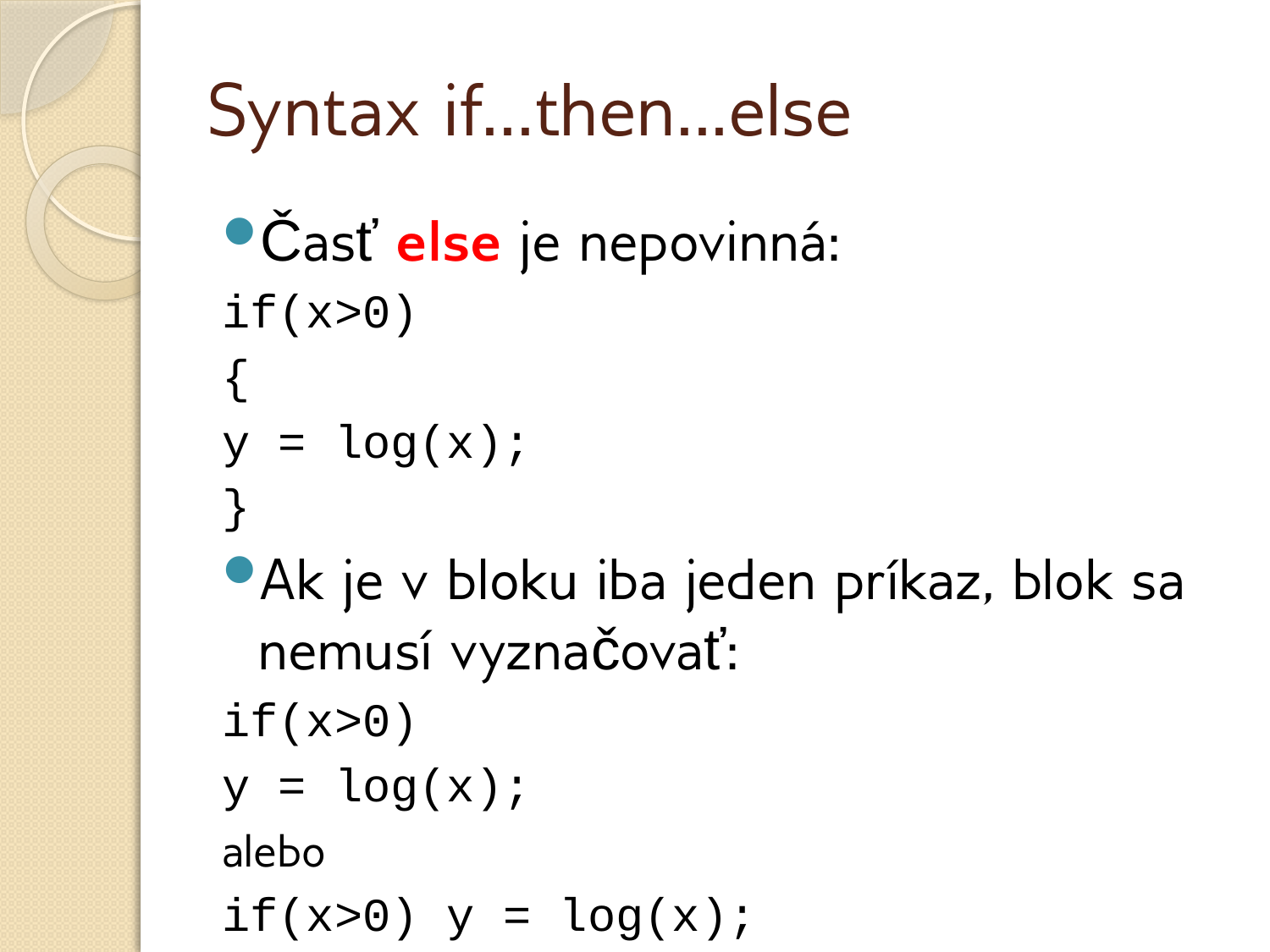

# Syntax if...then...else
Časť else je nepovinná:
if(x>0)
{
	y = log(x);
}
Ak je v bloku iba jeden príkaz, blok sa nemusí vyznačovať:
if(x>0)
	y = log(x);
alebo
if(x>0) y = log(x);